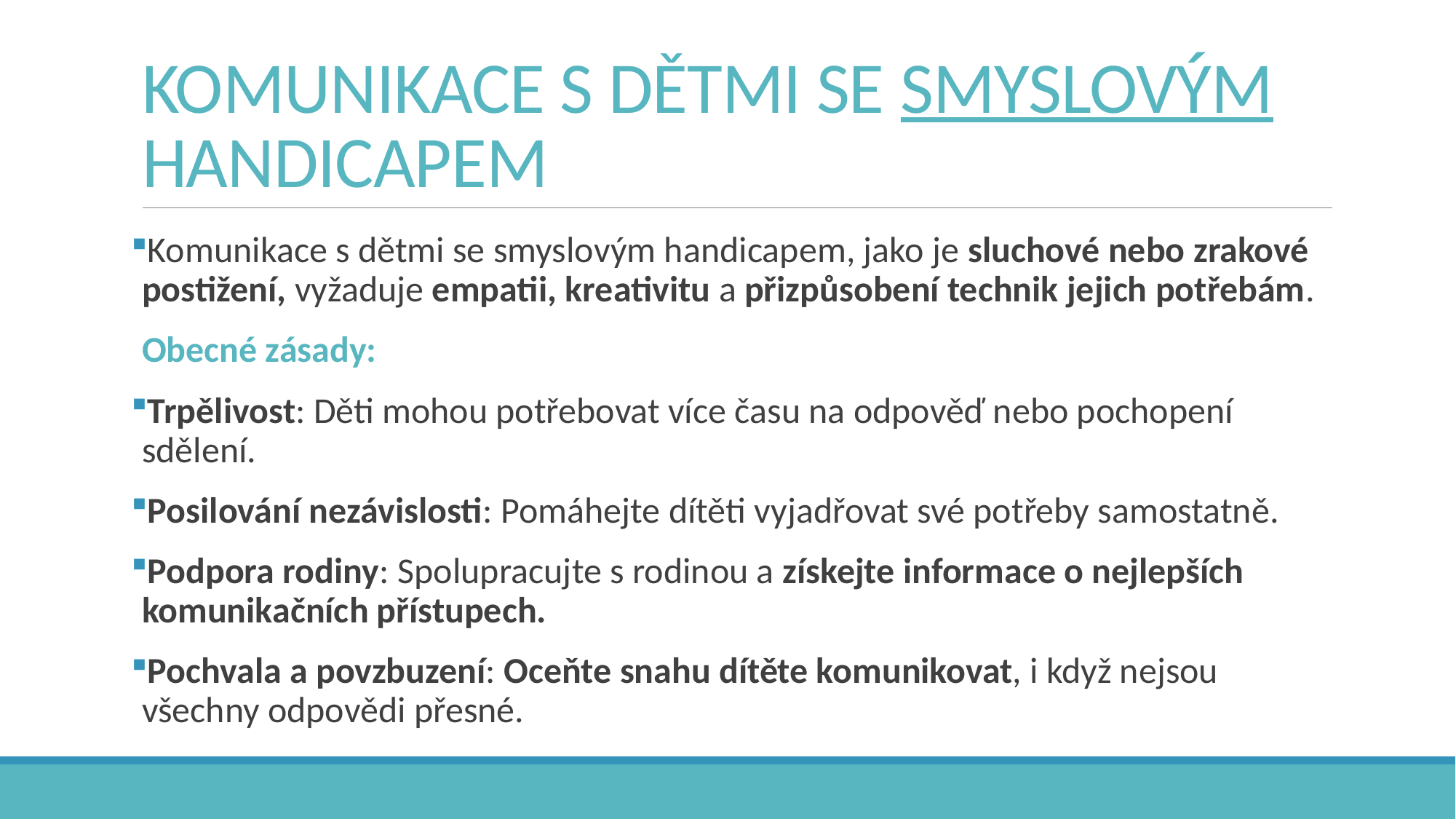

# KOMUNIKACE S DĚTMI SE SMYSLOVÝM HANDICAPEM
Komunikace s dětmi se smyslovým handicapem, jako je sluchové nebo zrakové postižení, vyžaduje empatii, kreativitu a přizpůsobení technik jejich potřebám.
Obecné zásady:
Trpělivost: Děti mohou potřebovat více času na odpověď nebo pochopení sdělení.
Posilování nezávislosti: Pomáhejte dítěti vyjadřovat své potřeby samostatně.
Podpora rodiny: Spolupracujte s rodinou a získejte informace o nejlepších komunikačních přístupech.
Pochvala a povzbuzení: Oceňte snahu dítěte komunikovat, i když nejsou všechny odpovědi přesné.